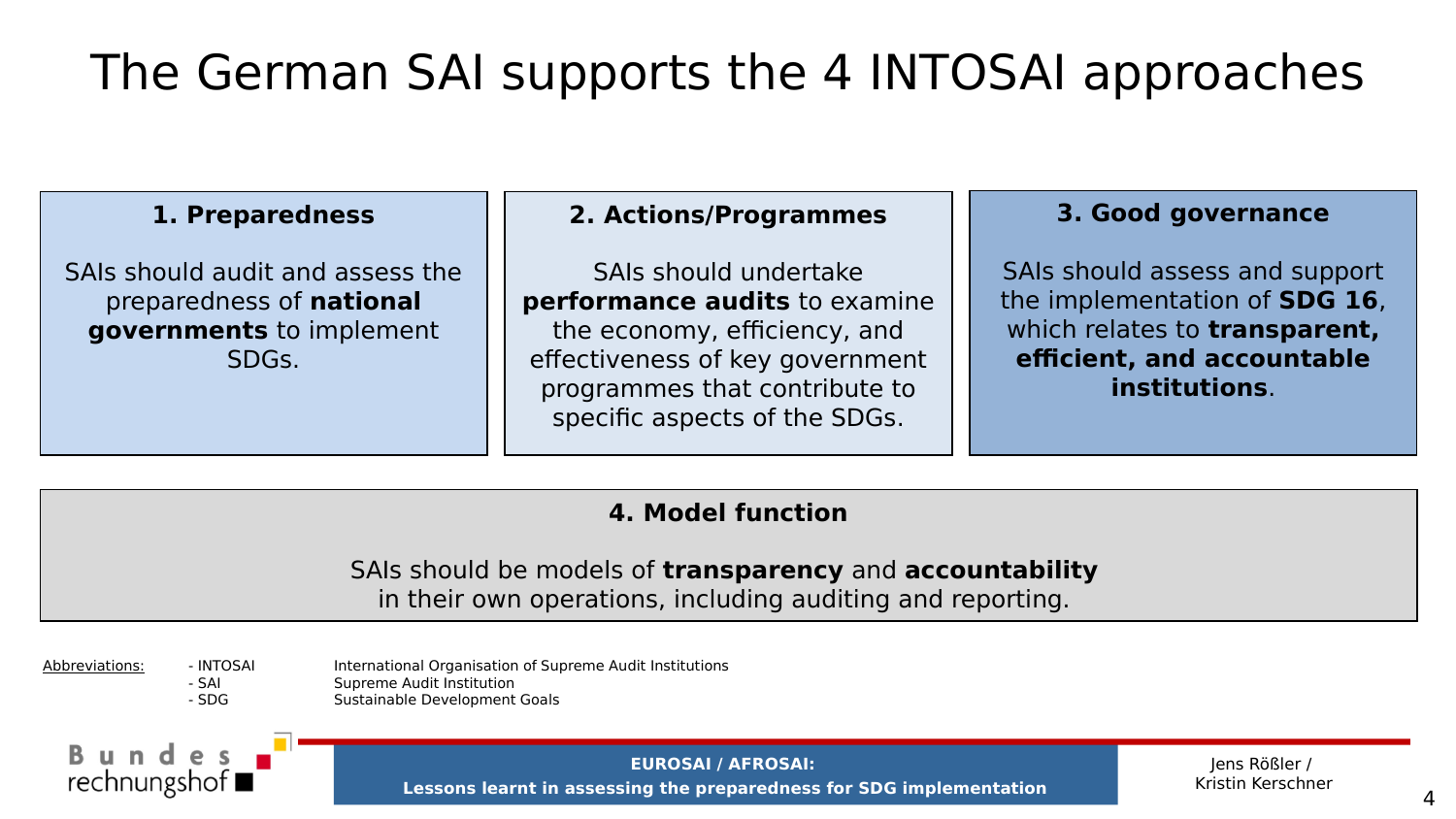

# The German SAI supports the 4 INTOSAI approaches
3. Good governance

SAIs should assess and support the implementation of SDG 16, which relates to transparent, efficient, and accountable institutions.
1. Preparedness

SAIs should audit and assess the preparedness of national governments to implement SDGs.
2. Actions/Programmes

SAIs should undertake performance audits to examine the economy, efficiency, and effectiveness of key government programmes that contribute to specific aspects of the SDGs.
4. Model function

SAIs should be models of transparency and accountability
in their own operations, including auditing and reporting.
Abbreviations: 	- INTOSAI	International Organisation of Supreme Audit Institutions
	- SAI 	Supreme Audit Institution
	- SDG	Sustainable Development Goals
Jens Rößler /
Kristin Kerschner